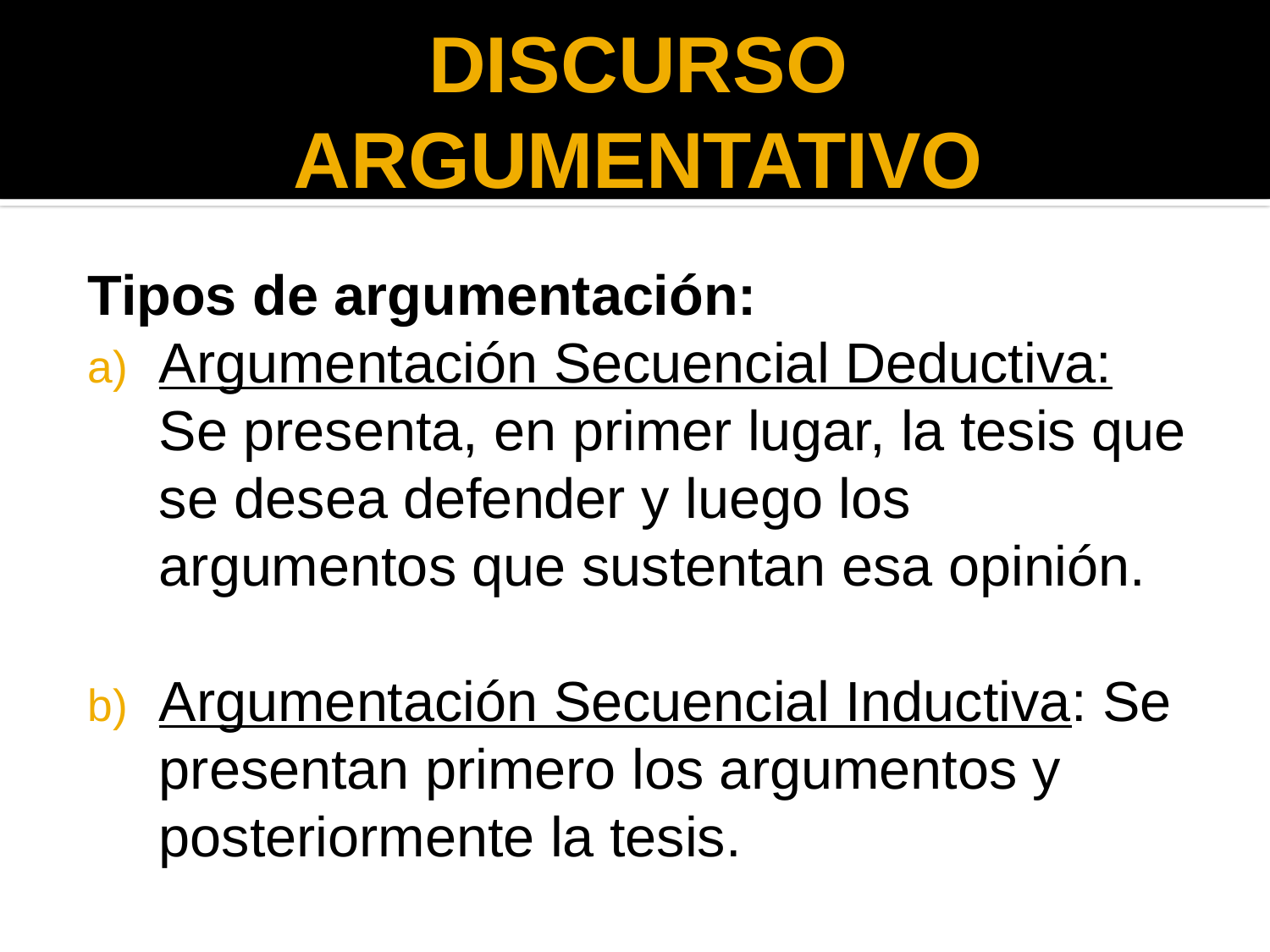

# DISCURSO ARGUMENTATIVO
Tipos de argumentación:
Argumentación Secuencial Deductiva: Se presenta, en primer lugar, la tesis que se desea defender y luego los argumentos que sustentan esa opinión.

Argumentación Secuencial Inductiva: Se presentan primero los argumentos y posteriormente la tesis.